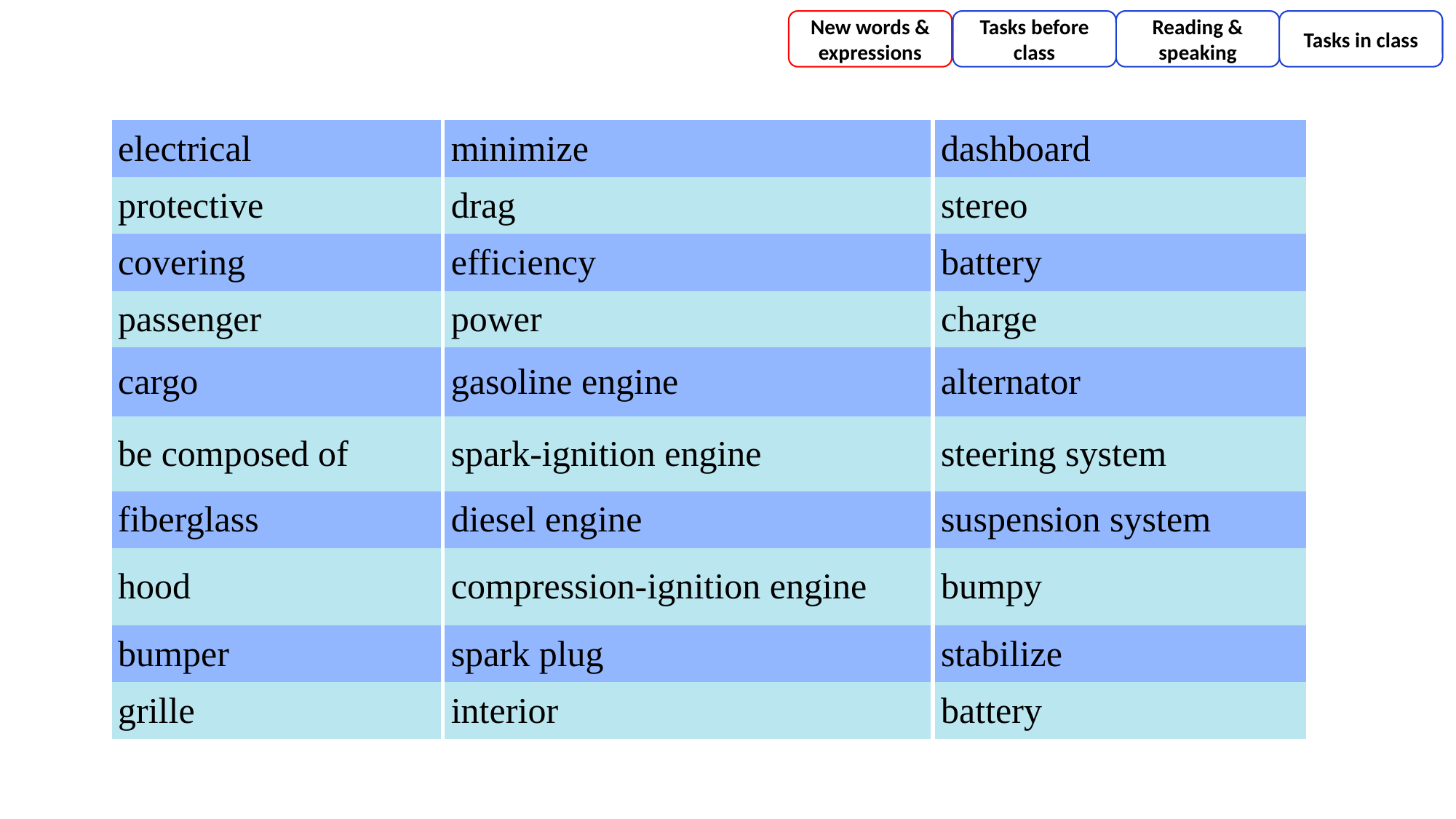

New words & expressions
Tasks before class
Reading & speaking
Tasks in class
| electrical | minimize | dashboard |
| --- | --- | --- |
| protective | drag | stereo |
| covering | efficiency | battery |
| passenger | power | charge |
| cargo | gasoline engine | alternator |
| be composed of | spark-ignition engine | steering system |
| fiberglass | diesel engine | suspension system |
| hood | compression-ignition engine | bumpy |
| bumper | spark plug | stabilize |
| grille | interior | battery |